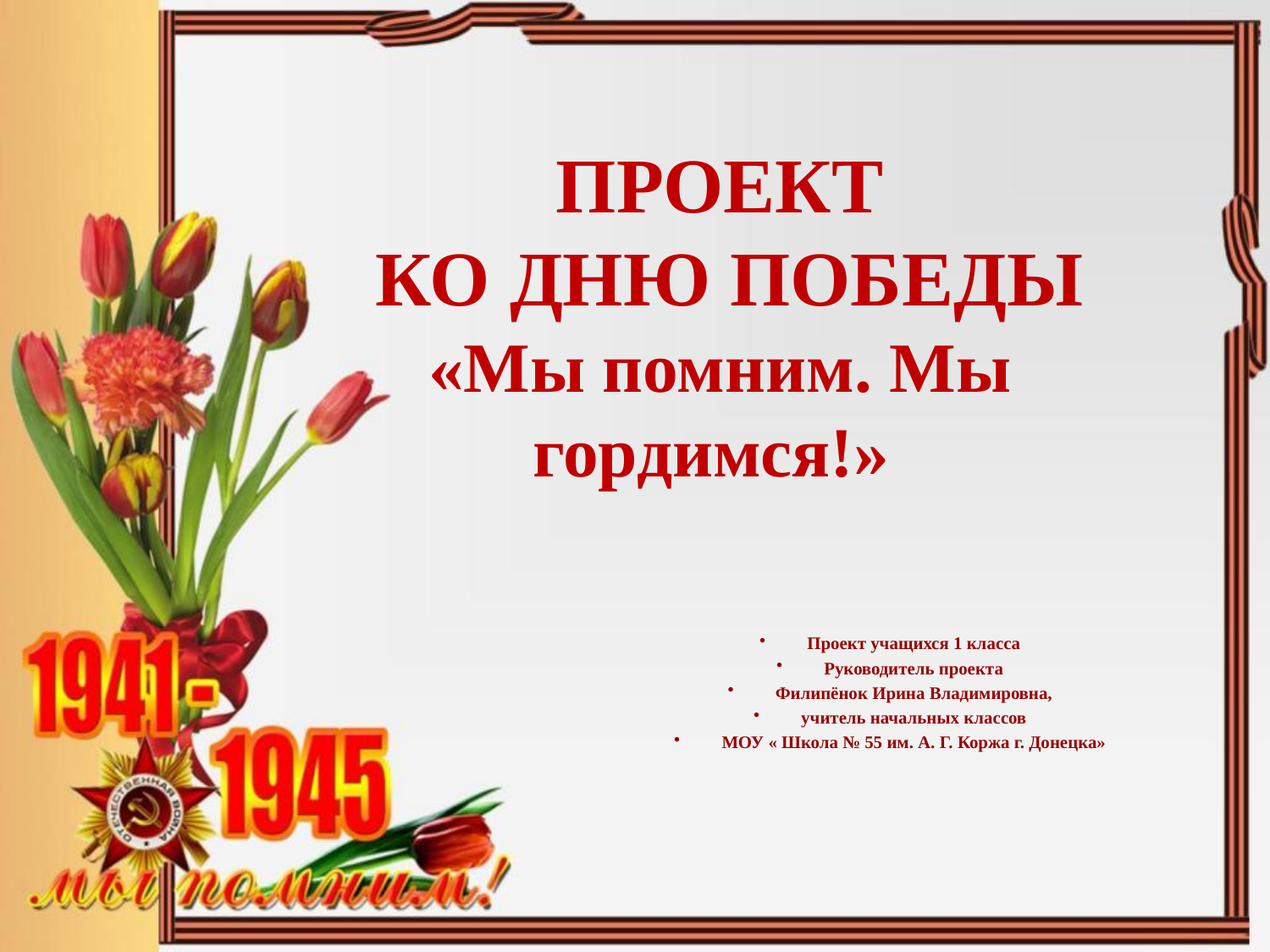

# ПРОЕКТ КО ДНЮ ПОБЕДЫ «Мы помним. Мы гордимся!»
Проект учащихся 1 класса
Руководитель проекта
Филипёнок Ирина Владимировна,
учитель начальных классов
МОУ « Школа № 55 им. А. Г. Коржа г. Донецка»